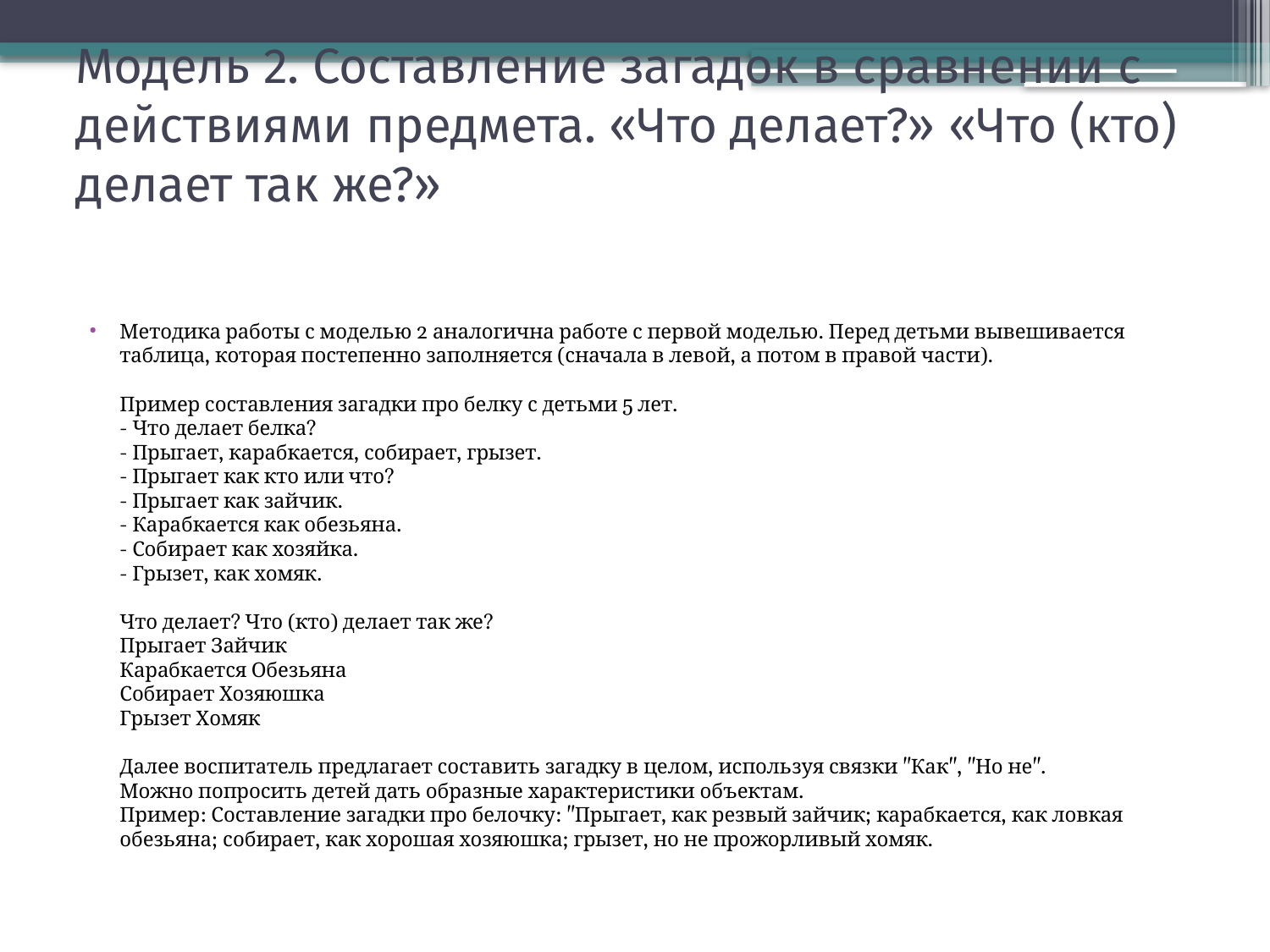

# Модель 2. Составление загадок в сравнении с действиями предмета. «Что делает?» «Что (кто) делает так же?»
Методика работы с моделью 2 аналогична работе с первой моделью. Перед детьми вывешивается таблица, которая постепенно заполняется (сначала в левой, а потом в правой части).
Пример составления загадки про белку с детьми 5 лет.
- Что делает белка?
- Прыгает, карабкается, собирает, грызет.
- Прыгает как кто или что?
- Прыгает как зайчик.
- Карабкается как обезьяна.
- Собирает как хозяйка.
- Грызет, как хомяк.
Что делает? Что (кто) делает так же?
Прыгает Зайчик
Карабкается Обезьяна
Собирает Хозяюшка
Грызет Хомяк
Далее воспитатель предлагает составить загадку в целом, используя связки "Как", "Но не".
Можно попросить детей дать образные характеристики объектам.
Пример: Составление загадки про белочку: "Прыгает, как резвый зайчик; карабкается, как ловкая обезьяна; собирает, как хорошая хозяюшка; грызет, но не прожорливый хомяк.